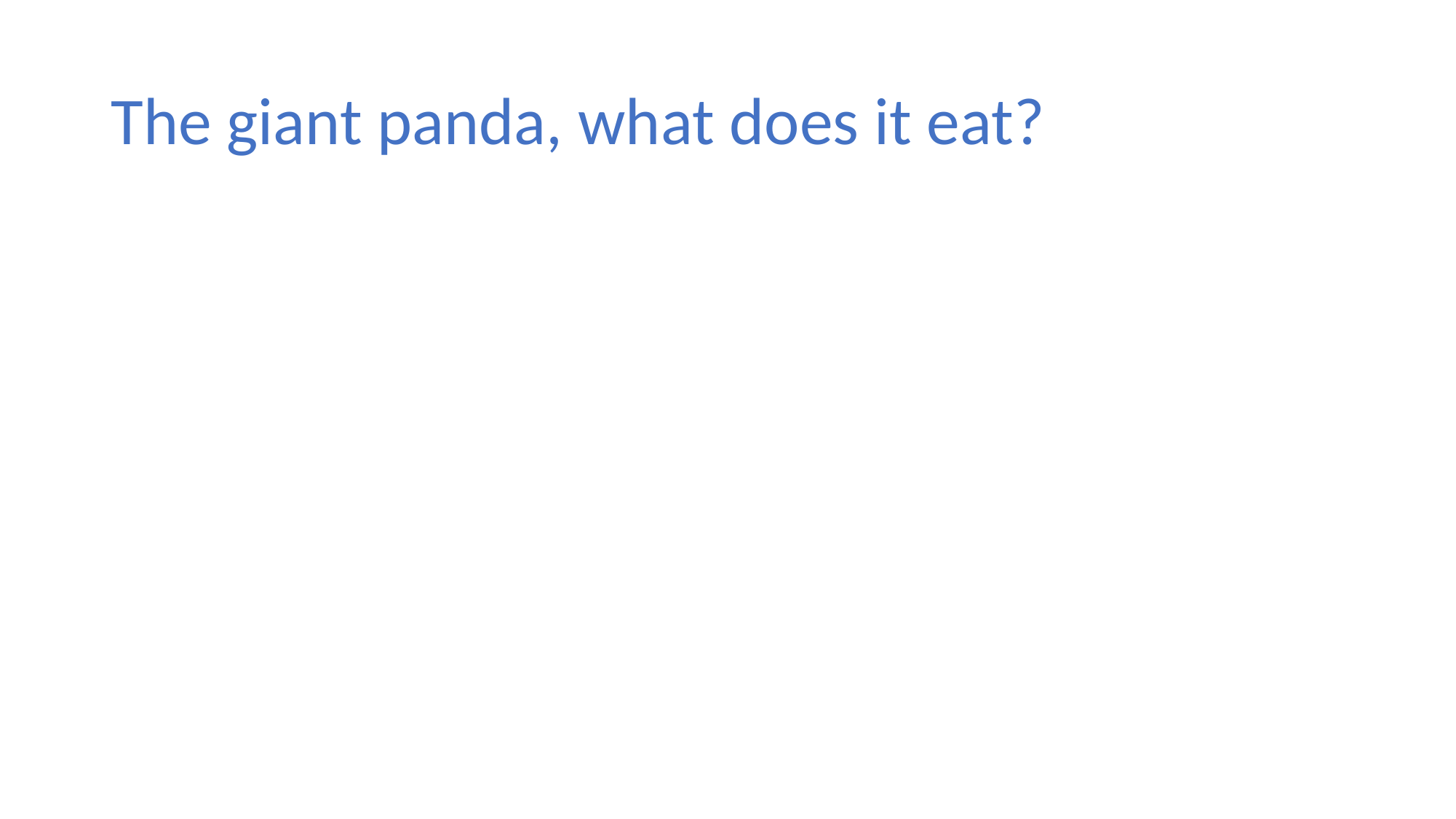

# The giant panda, what does it eat?